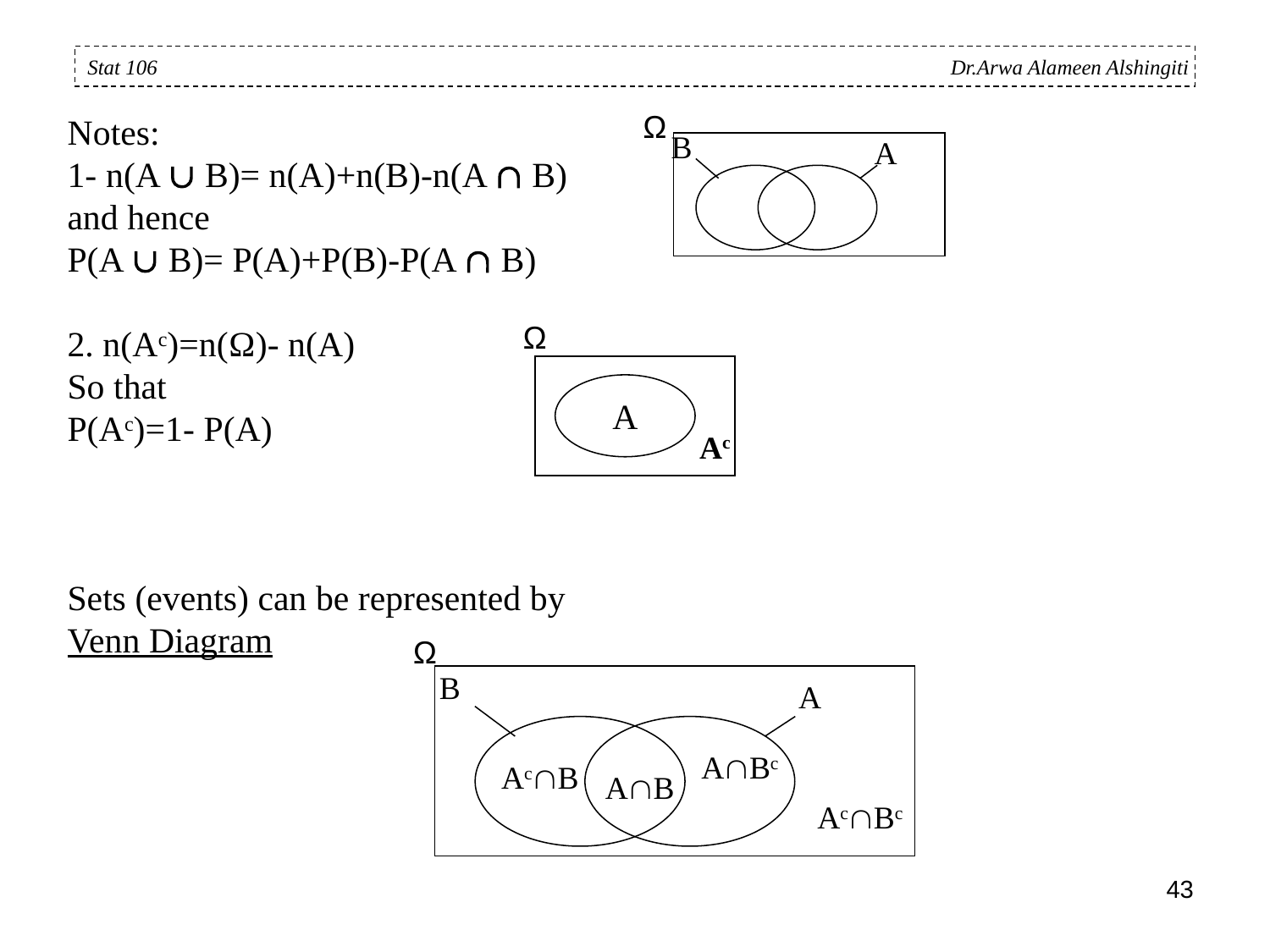

Notes:
1- n(A ∪ B)= n(A)+n(B)-n(A ∩ B)
and hence
P(A ∪ B)= P(A)+P(B)-P(A ∩ B)

2. n(Ac)=n(Ω)- n(A)
So that
P(Ac)=1- P(A)

Sets (events) can be represented by
Venn Diagram

Stat 106                                                                                                                                                      Dr.Arwa Alameen Alshingiti
Ω

B
A

Ω

A

Ac
Ω

B
A

A∩Bc
Ac∩B
A∩B
Ac∩Bc
43